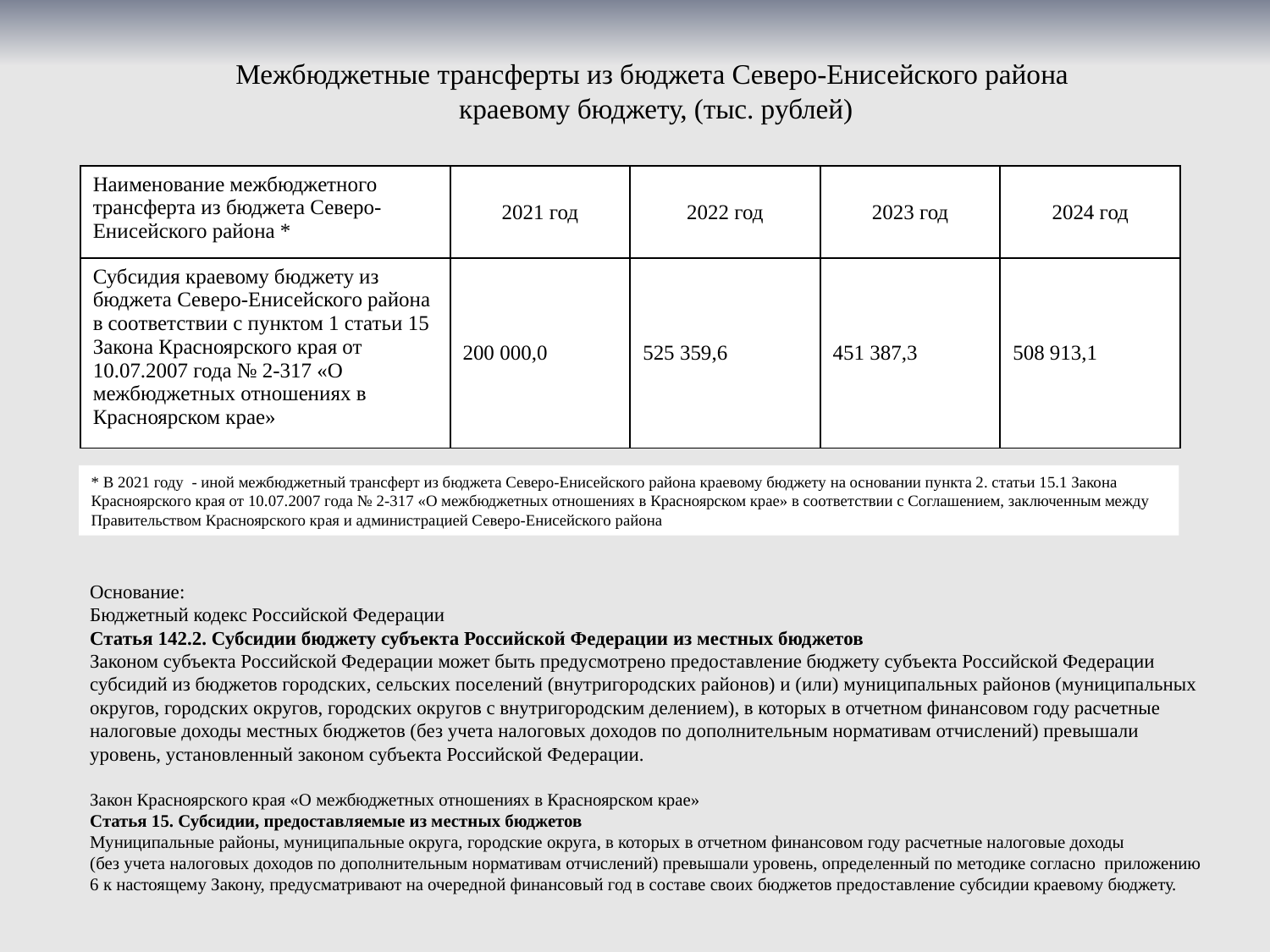

Межбюджетные трансферты из бюджета Северо-Енисейского района
краевому бюджету, (тыс. рублей)
| Наименование межбюджетного трансферта из бюджета Северо-Енисейского района \* | 2021 год | 2022 год | 2023 год | 2024 год |
| --- | --- | --- | --- | --- |
| Субсидия краевому бюджету из бюджета Северо-Енисейского района в соответствии с пунктом 1 статьи 15 Закона Красноярского края от 10.07.2007 года № 2-317 «О межбюджетных отношениях в Красноярском крае» | 200 000,0 | 525 359,6 | 451 387,3 | 508 913,1 |
* В 2021 году  - иной межбюджетный трансферт из бюджета Северо-Енисейского района краевому бюджету на основании пункта 2. статьи 15.1 Закона Красноярского края от 10.07.2007 года № 2-317 «О межбюджетных отношениях в Красноярском крае» в соответствии с Соглашением, заключенным между Правительством Красноярского края и администрацией Северо-Енисейского района
# Основание: Бюджетный кодекс Российской Федерации Статья 142.2. Субсидии бюджету субъекта Российской Федерации из местных бюджетов Законом субъекта Российской Федерации может быть предусмотрено предоставление бюджету субъекта Российской Федерации субсидий из бюджетов городских, сельских поселений (внутригородских районов) и (или) муниципальных районов (муниципальных округов, городских округов, городских округов с внутригородским делением), в которых в отчетном финансовом году расчетные налоговые доходы местных бюджетов (без учета налоговых доходов по дополнительным нормативам отчислений) превышали уровень, установленный законом субъекта Российской Федерации. Закон Красноярского края «О межбюджетных отношениях в Красноярском крае» Статья 15. Субсидии, предоставляемые из местных бюджетов Муниципальные районы, муниципальные округа, городские округа, в которых в отчетном финансовом году расчетные налоговые доходы (без учета налоговых доходов по дополнительным нормативам отчислений) превышали уровень, определенный по методике согласно  приложению 6 к настоящему Закону, предусматривают на очередной финансовый год в составе своих бюджетов предоставление субсидии краевому бюджету.